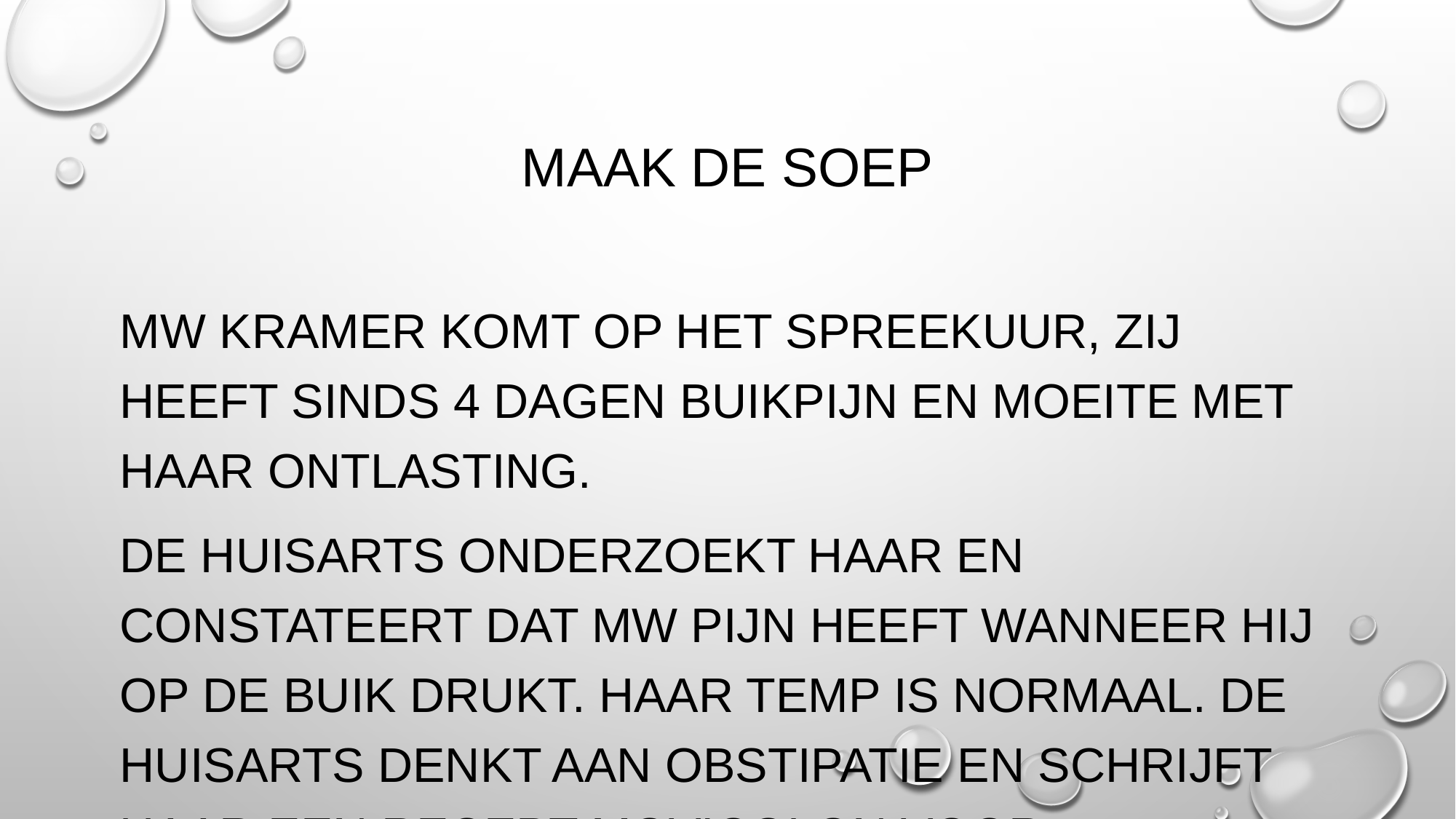

# Maak de soep
Mw Kramer komt op het spreekuur, zij heeft sinds 4 dagen buikpijn en moeite met haar ontlasting.
De huisarts onderzoekt haar en constateert dat mw pijn heeft wanneer hij op de buik drukt. Haar temp is normaal. De huisarts denkt aan obstipatie en schrijft haar een recept movicolon voor.